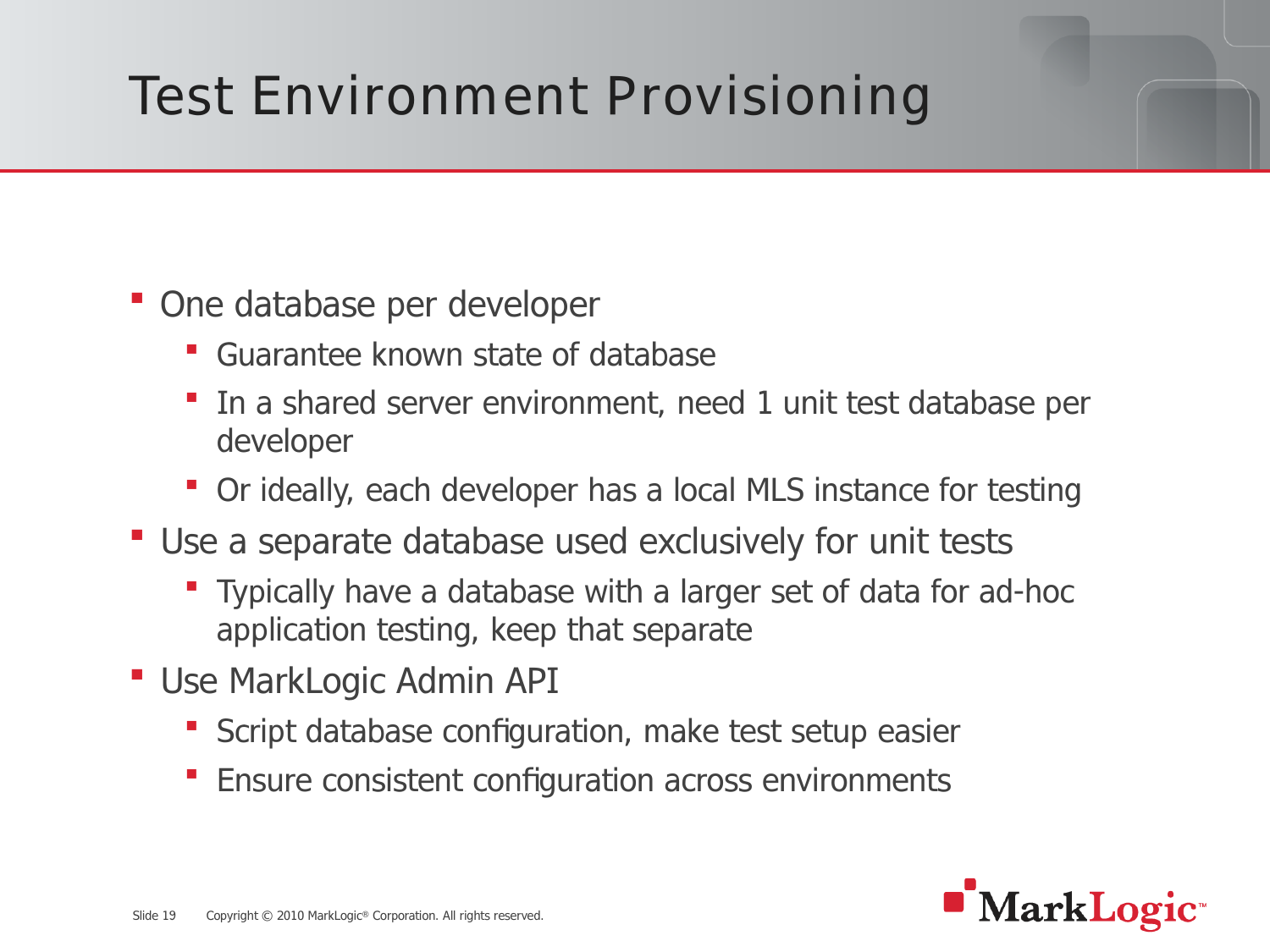

# Test Environment Provisioning
One database per developer
Guarantee known state of database
In a shared server environment, need 1 unit test database per developer
Or ideally, each developer has a local MLS instance for testing
Use a separate database used exclusively for unit tests
Typically have a database with a larger set of data for ad-hoc application testing, keep that separate
Use MarkLogic Admin API
Script database configuration, make test setup easier
Ensure consistent configuration across environments